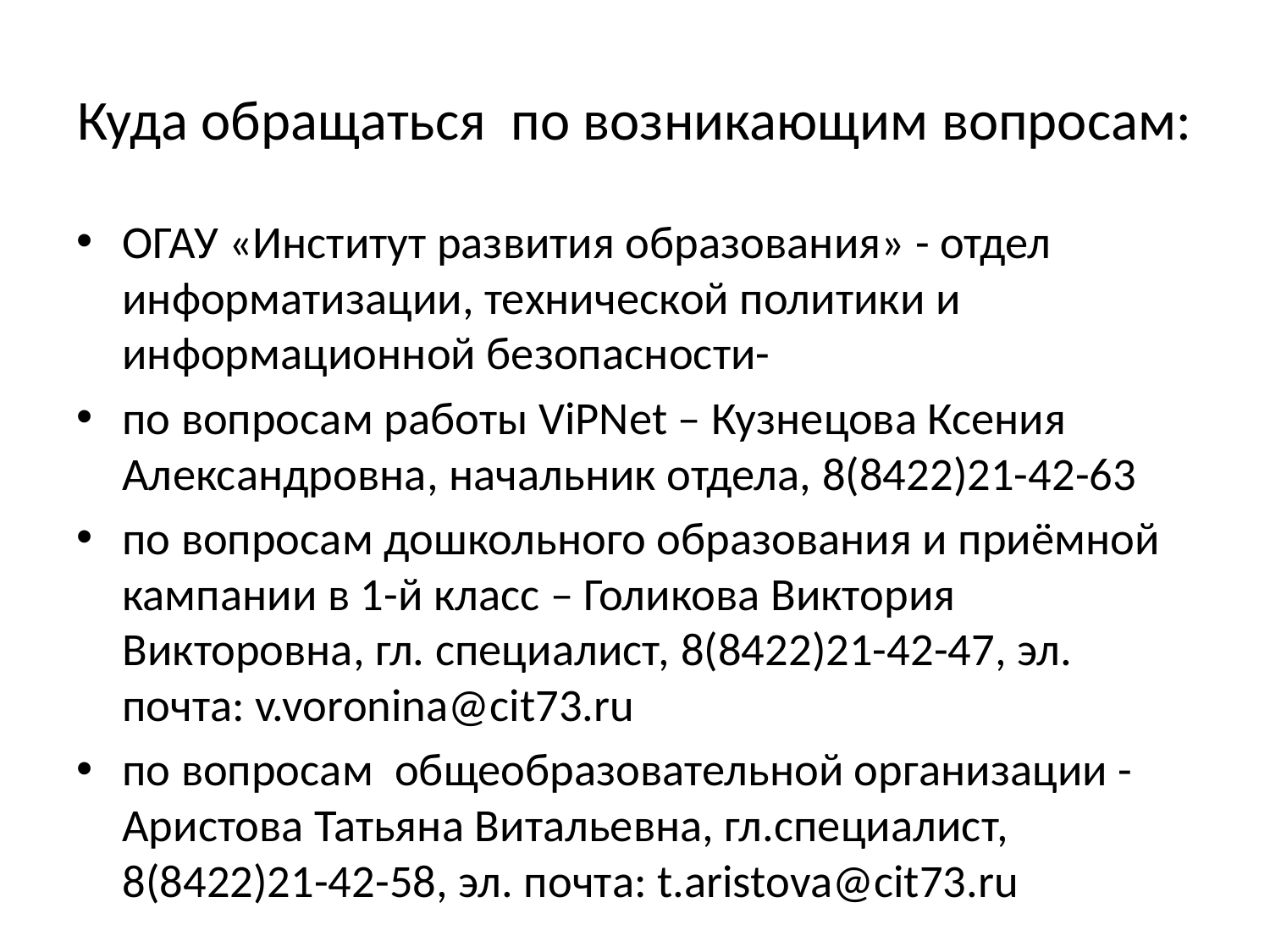

# Куда обращаться  по возникающим вопросам:
ОГАУ «Институт развития образования» - отдел информатизации, технической политики и информационной безопасности-
по вопросам работы ViPNet – Кузнецова Ксения Александровна, начальник отдела, 8(8422)21-42-63
по вопросам дошкольного образования и приёмной кампании в 1-й класс – Голикова Виктория Викторовна, гл. специалист, 8(8422)21-42-47, эл. почта: v.voronina@cit73.ru
по вопросам  общеобразовательной организации - Аристова Татьяна Витальевна, гл.специалист, 8(8422)21-42-58, эл. почта: t.aristova@cit73.ru